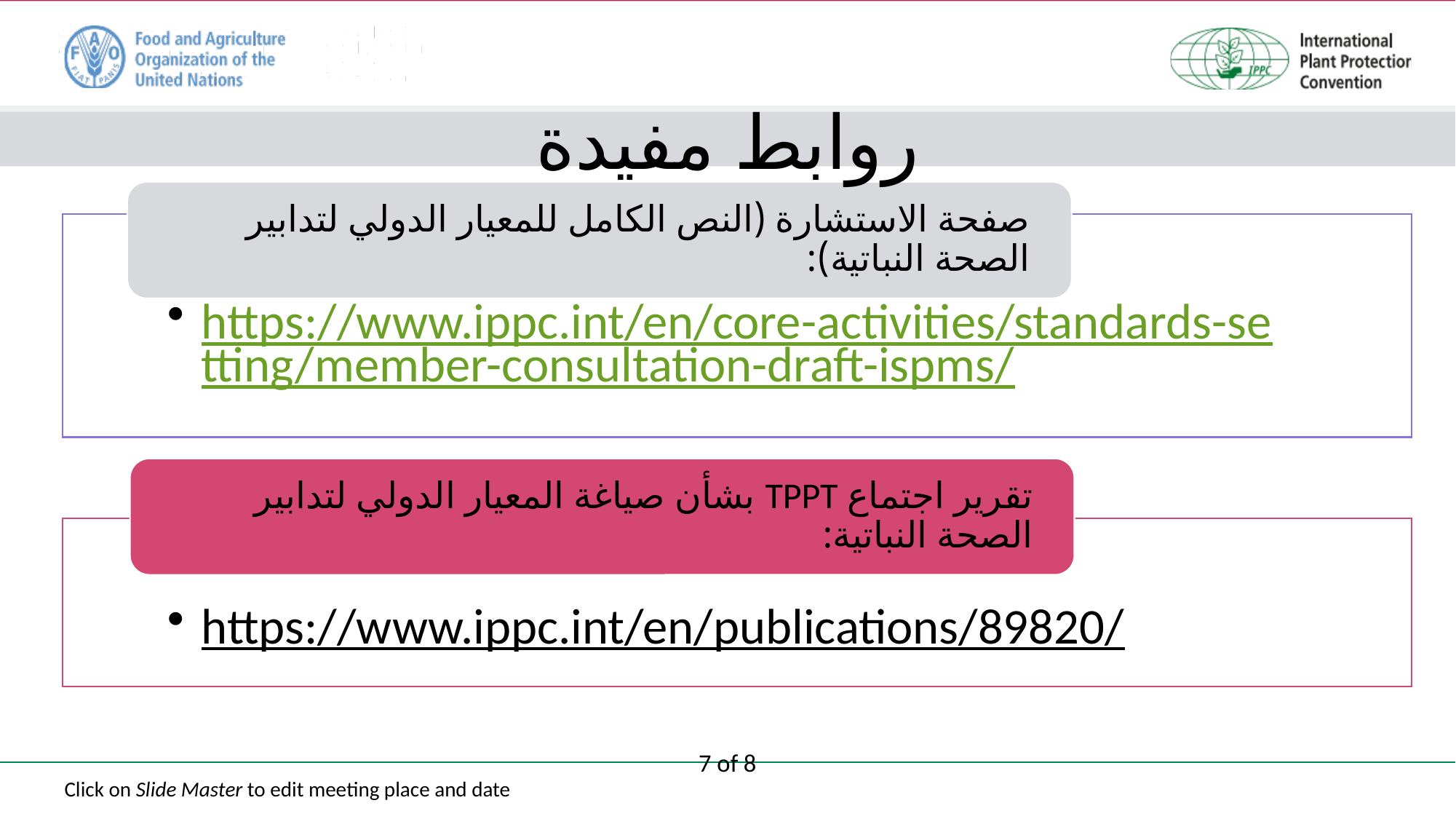

روابط مفيدة
https://www.ippc.int/en/core-activities/standards-setting/member-consultation-draft-ispms/
صفحة الاستشارة (النص الكامل للمعيار الدولي لتدابير الصحة النباتية):
https://www.ippc.int/en/publications/89820/
تقرير اجتماع TPPT بشأن صياغة المعيار الدولي لتدابير الصحة النباتية:
7 of 8